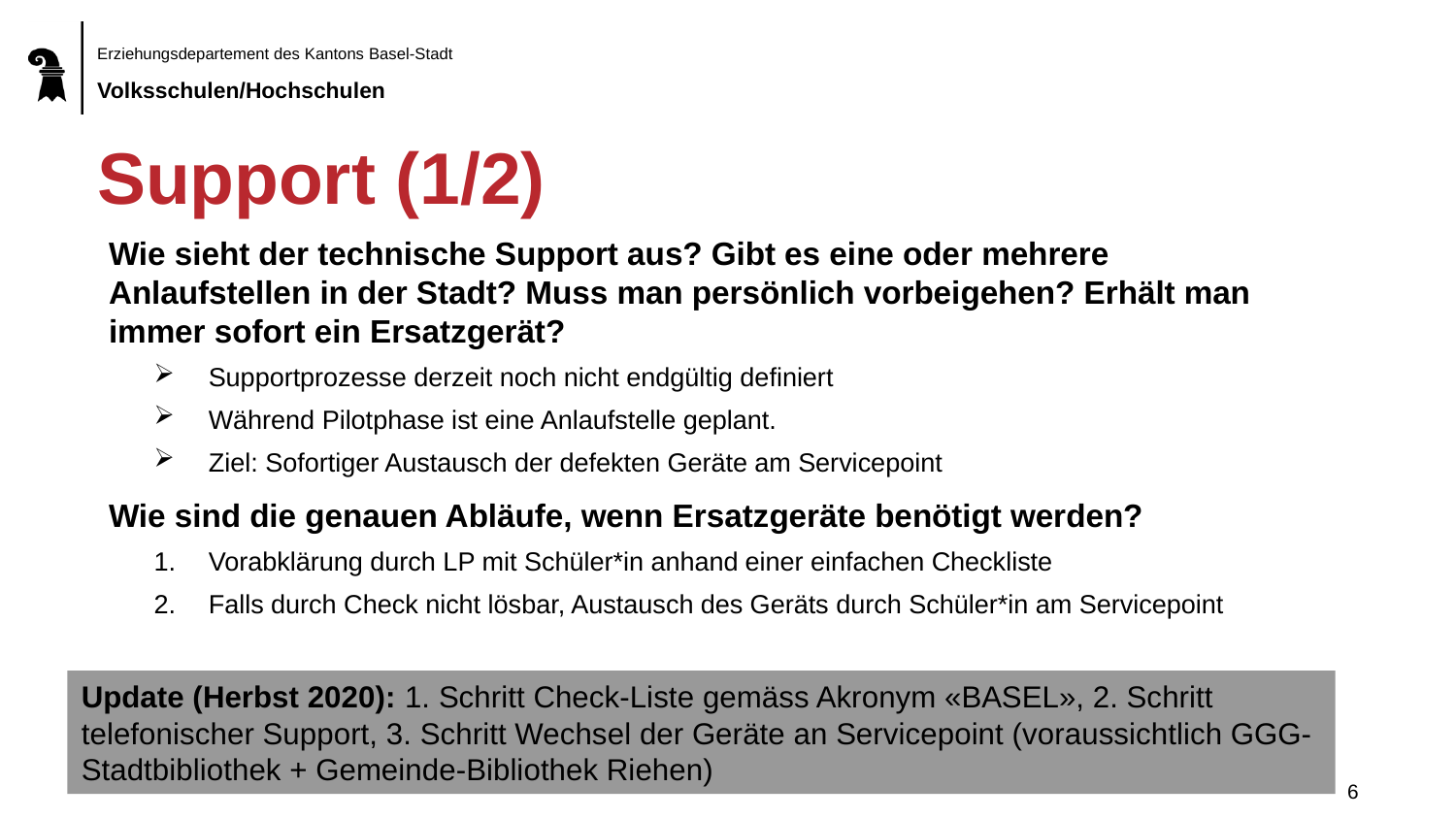

# Support (1/2)
Wie sieht der technische Support aus? Gibt es eine oder mehrere Anlaufstellen in der Stadt? Muss man persönlich vorbeigehen? Erhält man immer sofort ein Ersatzgerät?
Supportprozesse derzeit noch nicht endgültig definiert
Während Pilotphase ist eine Anlaufstelle geplant.
Ziel: Sofortiger Austausch der defekten Geräte am Servicepoint
Wie sind die genauen Abläufe, wenn Ersatzgeräte benötigt werden?
Vorabklärung durch LP mit Schüler*in anhand einer einfachen Checkliste
Falls durch Check nicht lösbar, Austausch des Geräts durch Schüler*in am Servicepoint
Update (Herbst 2020): 1. Schritt Check-Liste gemäss Akronym «BASEL», 2. Schritt telefonischer Support, 3. Schritt Wechsel der Geräte an Servicepoint (voraussichtlich GGG-Stadtbibliothek + Gemeinde-Bibliothek Riehen)
6